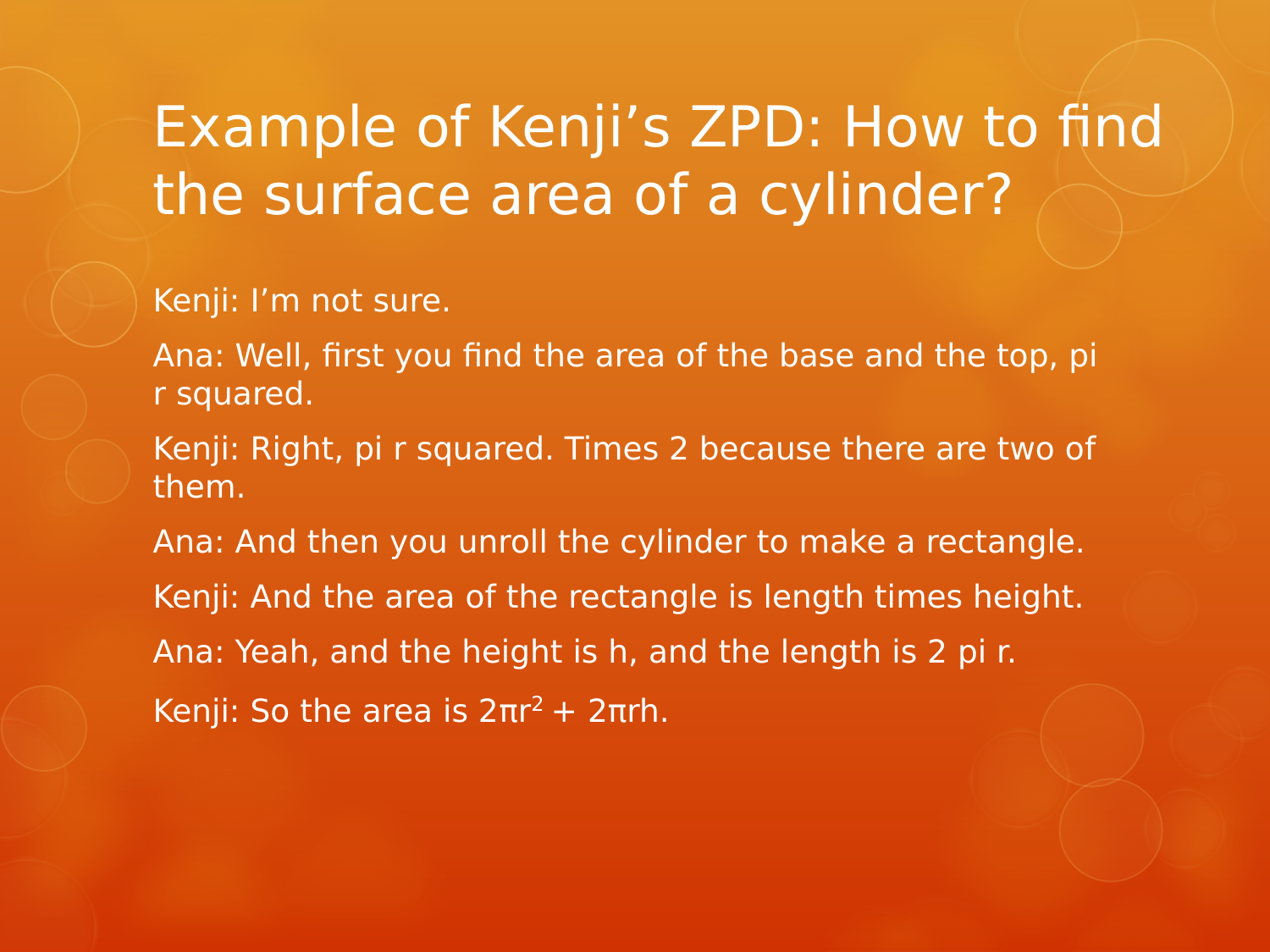

# Example of Kenji’s ZPD: How to find the surface area of a cylinder?
Kenji: I’m not sure.
Ana: Well, first you find the area of the base and the top, pi r squared.
Kenji: Right, pi r squared. Times 2 because there are two of them.
Ana: And then you unroll the cylinder to make a rectangle.
Kenji: And the area of the rectangle is length times height.
Ana: Yeah, and the height is h, and the length is 2 pi r.
Kenji: So the area is 2πr2 + 2πrh.